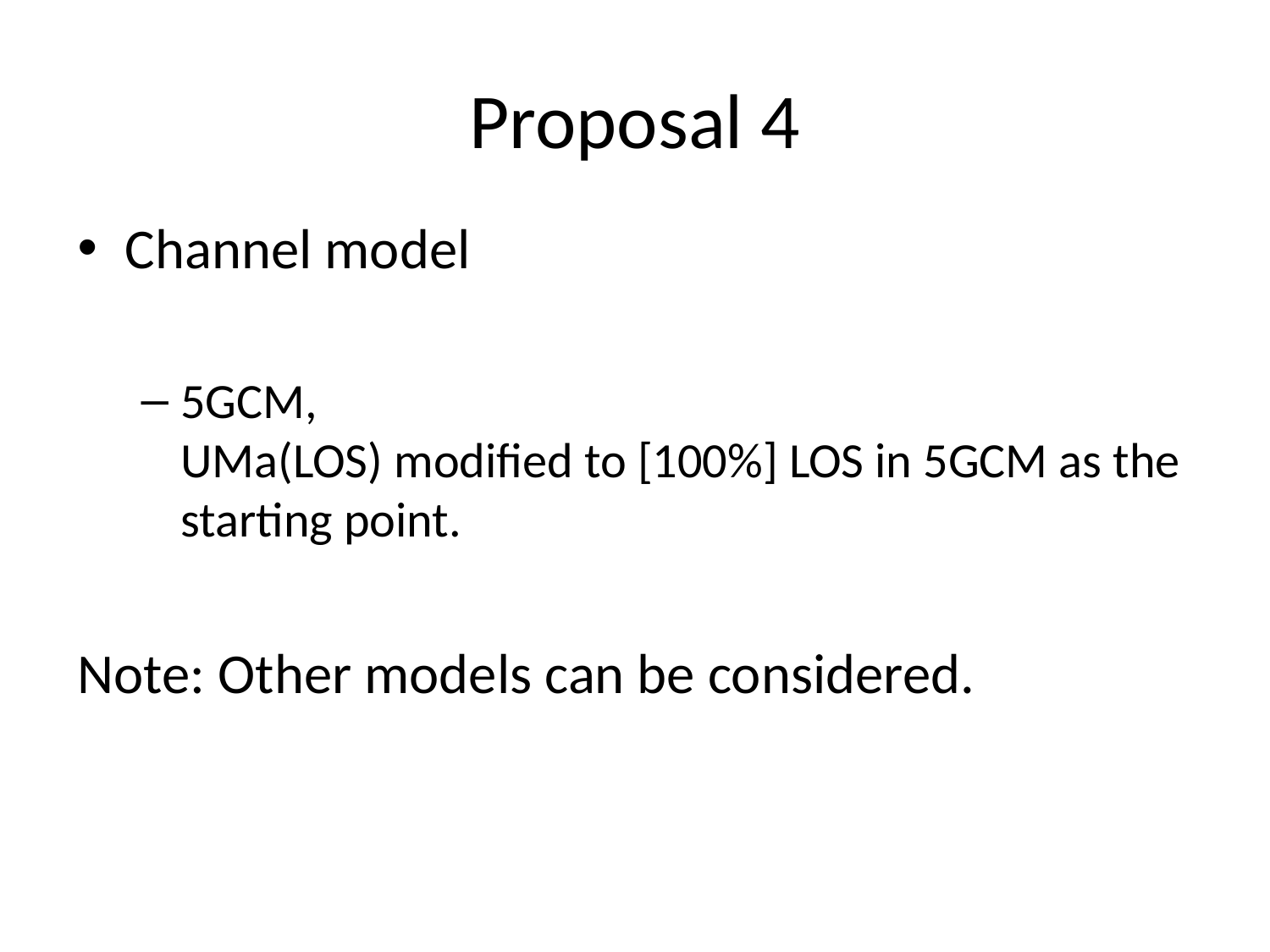

# Proposal 4
Channel model

5GCM,
UMa(LOS) modified to [100%] LOS in 5GCM as the starting point.

Note: Other models can be considered.